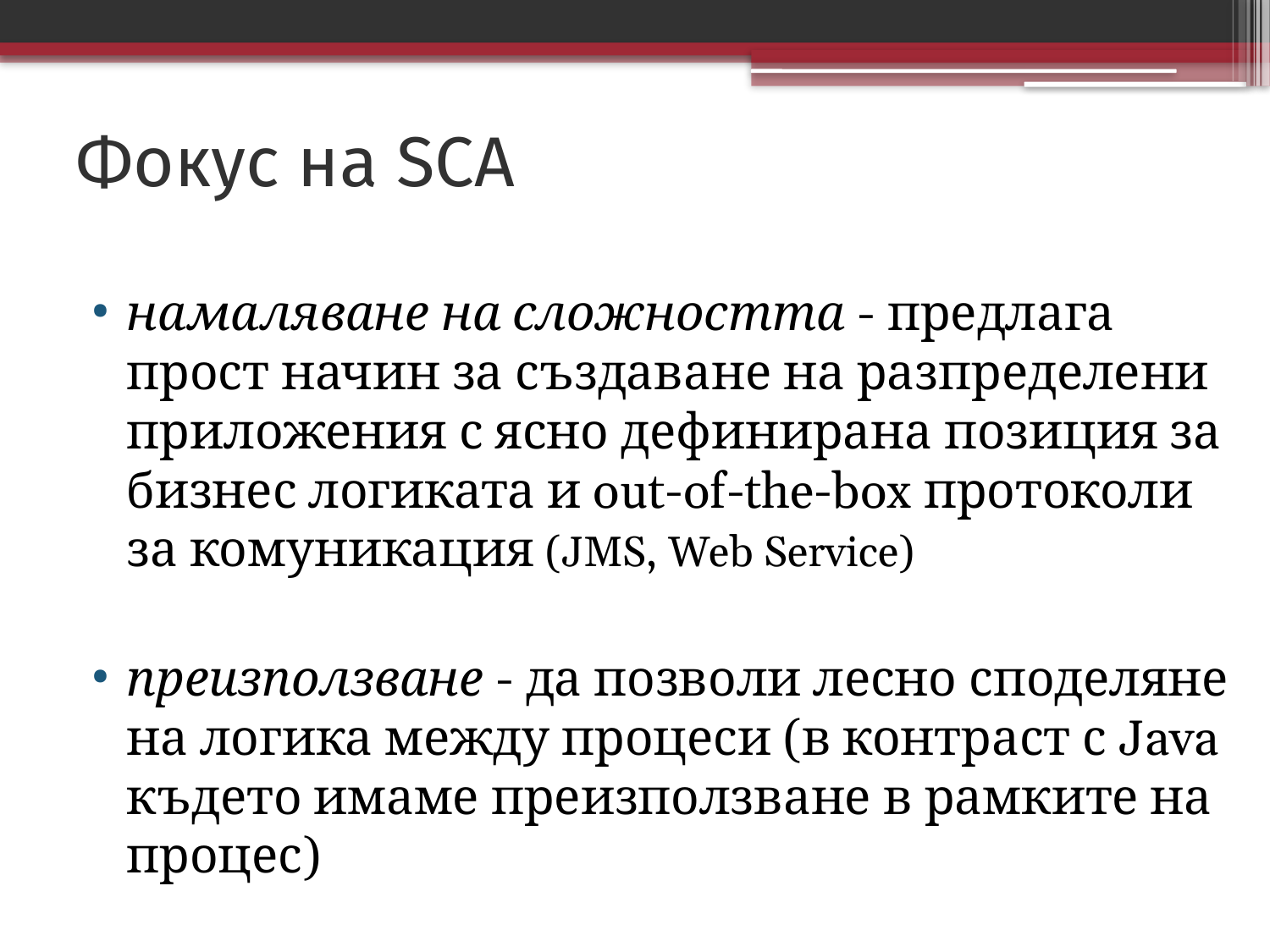

# Фокус на SCA
намаляване на сложността - предлага прост начин за създаване на разпределени приложения с ясно дефинирана позиция за бизнес логиката и out-of-the-box протоколи за комуникация (JMS, Web Service)

преизползване - да позволи лесно споделяне на логика между процеси (в контраст с Java където имаме преизползване в рамките на процес)